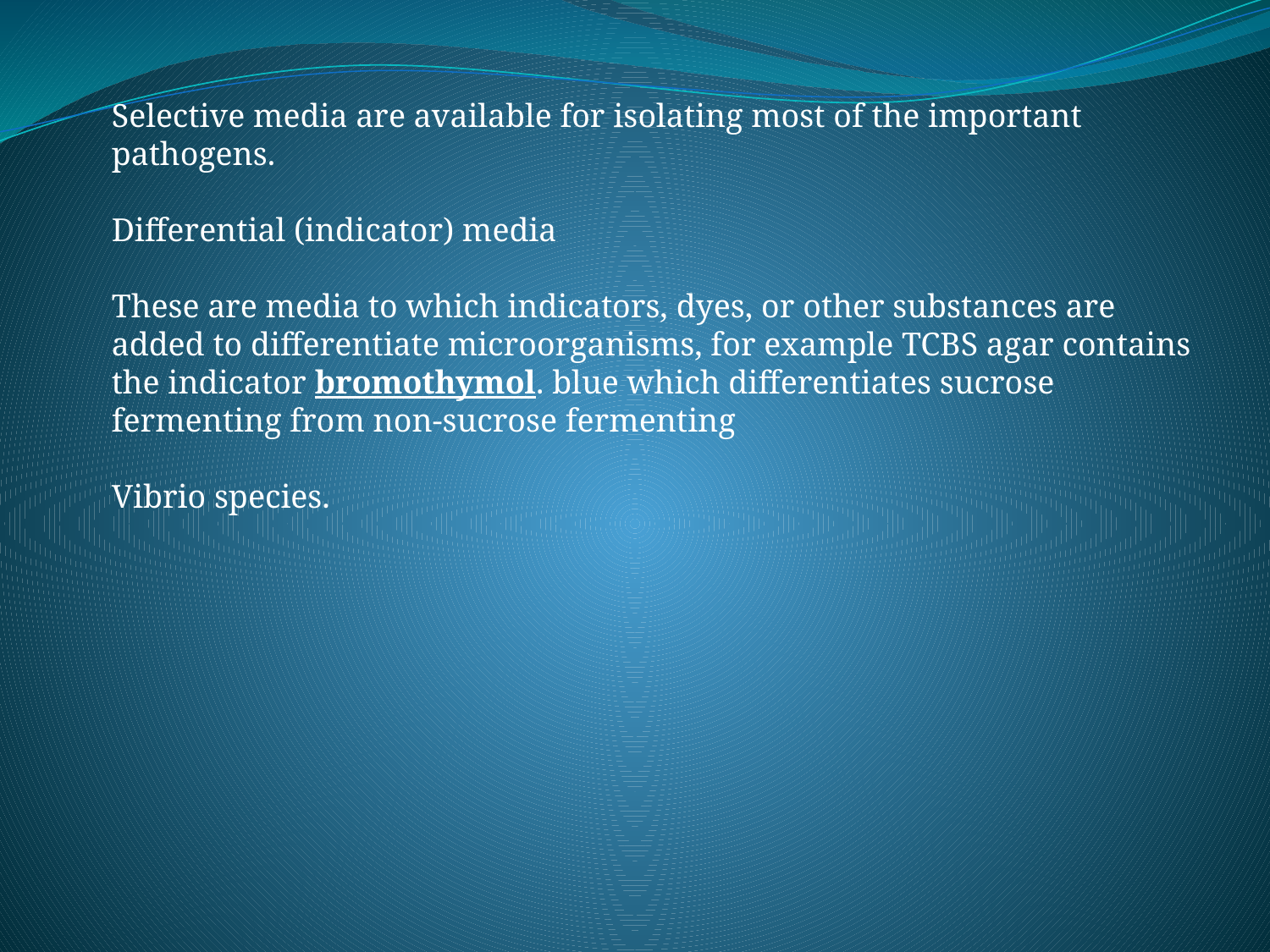

Selective media are available for isolating most of the important pathogens.

Differential (indicator) media

These are media to which indicators, dyes, or other substances are added to differentiate microorganisms, for example TCBS agar contains the indicator bromothymol. blue which differentiates sucrose fermenting from non-sucrose fermenting

Vibrio species.